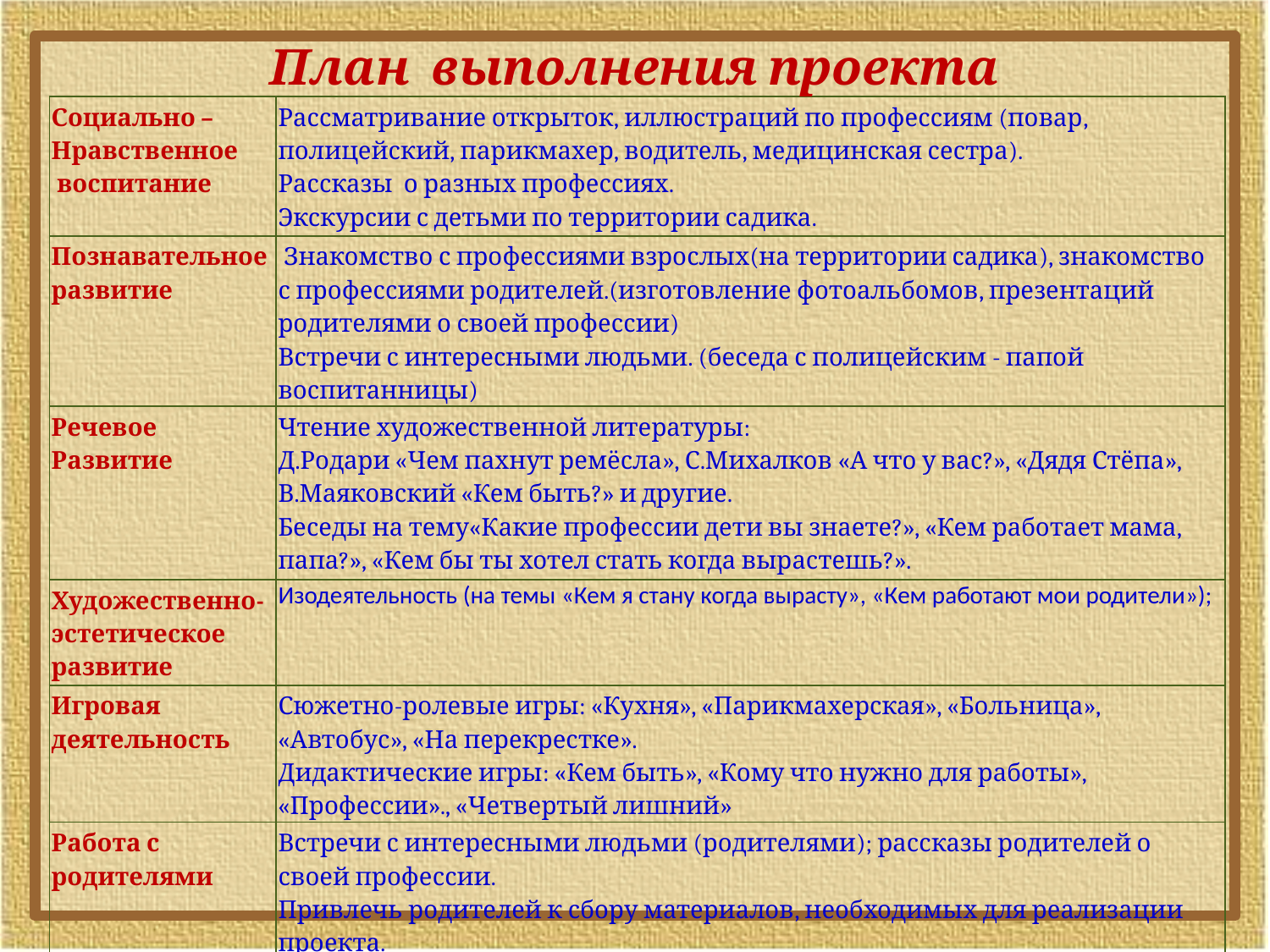

План  выполнения проекта
| Социально – Нравственное воспитание | Рассматривание открыток, иллюстраций по профессиям (повар, полицейский, парикмахер, водитель, медицинская сестра). Рассказы о разных профессиях. Экскурсии с детьми по территории садика. |
| --- | --- |
| Познавательное развитие | Знакомство с профессиями взрослых(на территории садика), знакомство с профессиями родителей.(изготовление фотоальбомов, презентаций родителями о своей профессии) Встречи с интересными людьми. (беседа с полицейским - папой воспитанницы) |
| Речевое Развитие | Чтение художественной литературы: Д.Родари «Чем пахнут ремёсла», С.Михалков «А что у вас?», «Дядя Стёпа», В.Маяковский «Кем быть?» и другие. Беседы на тему«Какие профессии дети вы знаете?», «Кем работает мама, папа?», «Кем бы ты хотел стать когда вырастешь?». |
| Художественно-эстетическое развитие | Изодеятельность (на темы «Кем я стану когда вырасту», «Кем работают мои родители»); |
| Игровая деятельность | Сюжетно-ролевые игры: «Кухня», «Парикмахерская», «Больница», «Автобус», «На перекрестке». Дидактические игры: «Кем быть», «Кому что нужно для работы», «Профессии»., «Четвертый лишний» |
| Работа с родителями | Встречи с интересными людьми (родителями); рассказы родителей о своей профессии. Привлечь родителей к сбору материалов, необходимых для реализации проекта. |